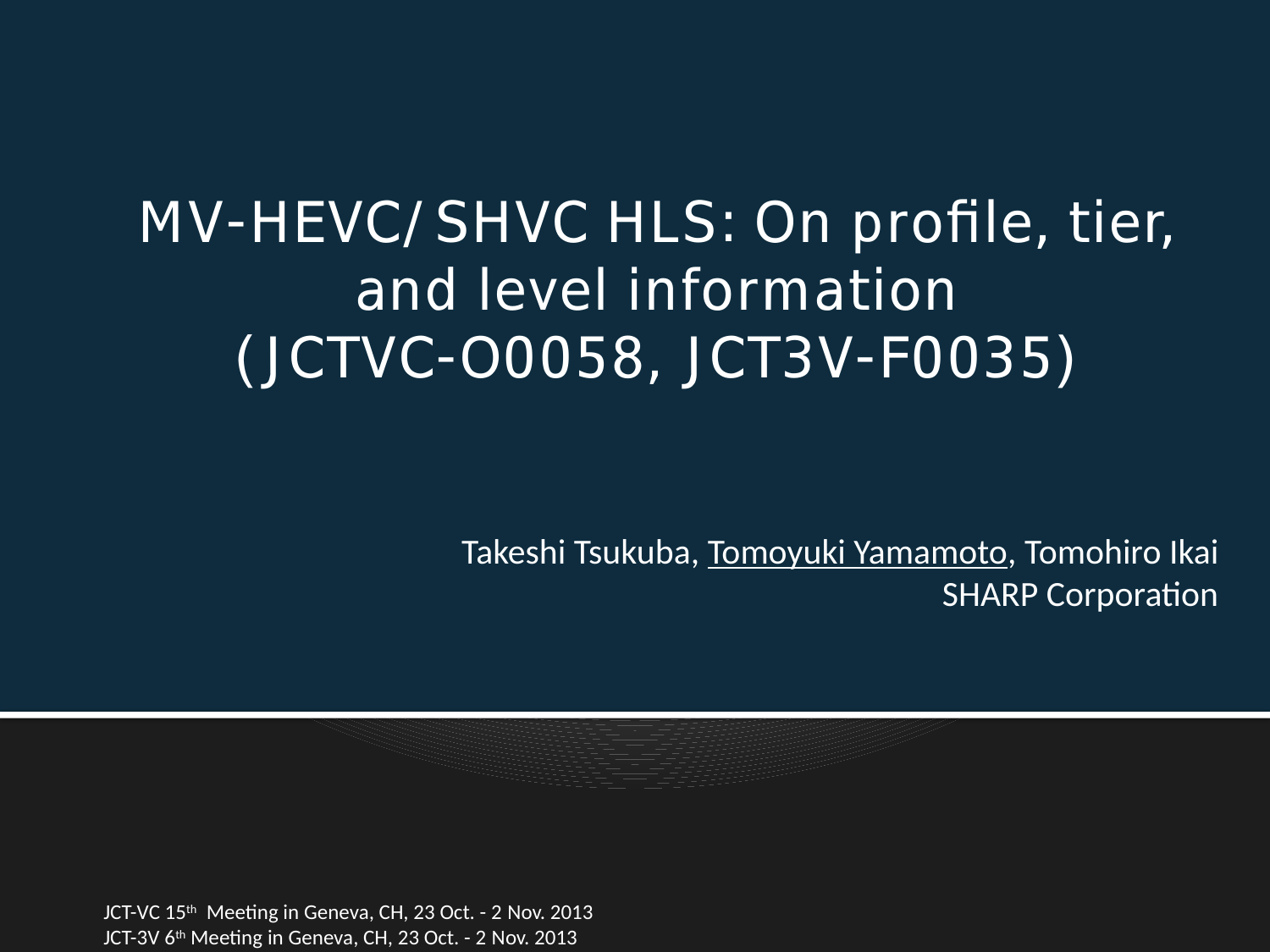

# MV-HEVC/SHVC HLS: On profile, tier, and level information (JCTVC-O0058, JCT3V-F0035)

Takeshi Tsukuba, Tomoyuki Yamamoto, Tomohiro Ikai
SHARP Corporation

JCT-VC 15th  Meeting in Geneva, CH, 23 Oct. - 2 Nov. 2013
JCT-3V 6th Meeting in Geneva, CH, 23 Oct. - 2 Nov. 2013